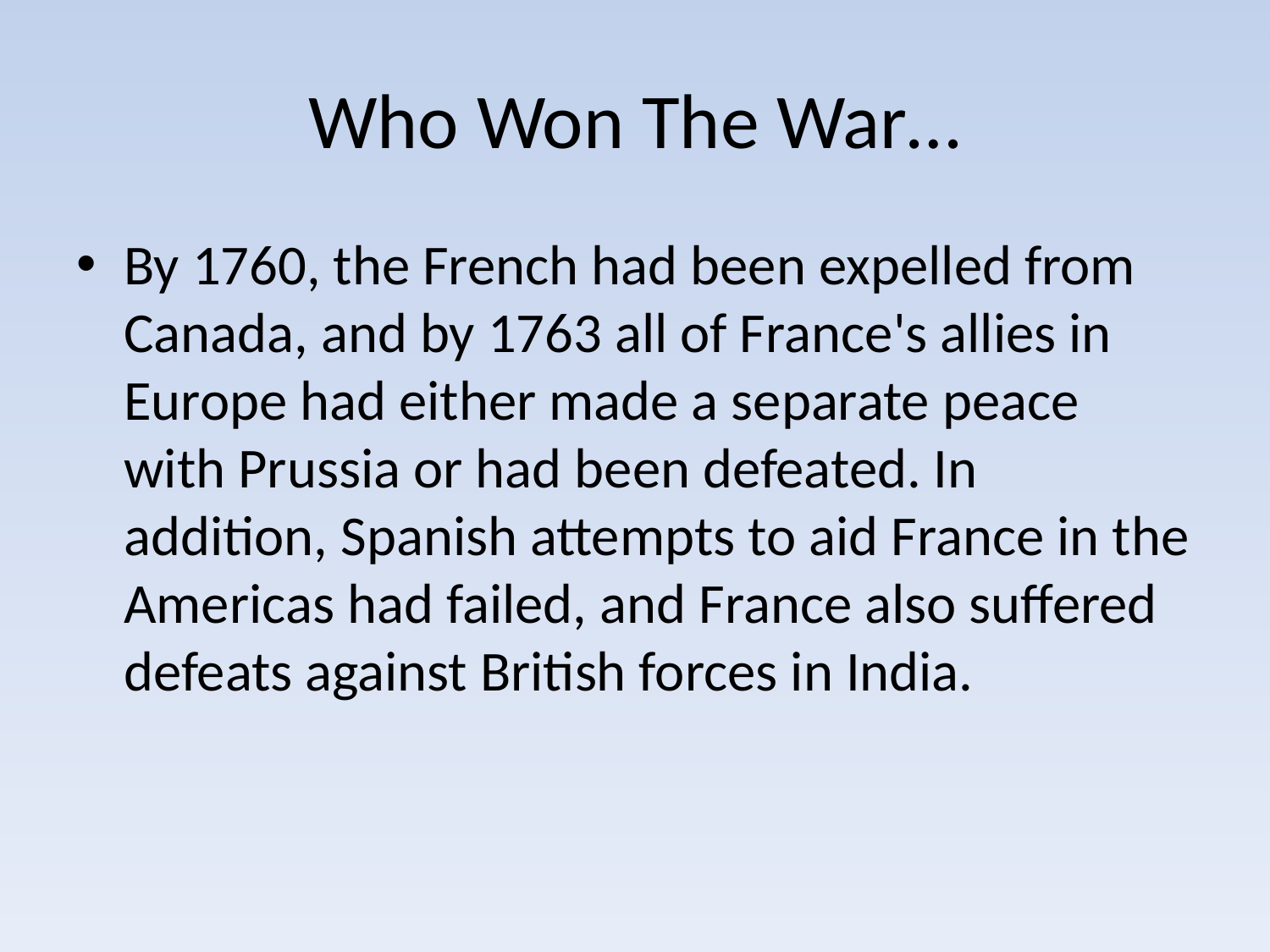

# Who Won The War…
By 1760, the French had been expelled from Canada, and by 1763 all of France's allies in Europe had either made a separate peace with Prussia or had been defeated. In addition, Spanish attempts to aid France in the Americas had failed, and France also suffered defeats against British forces in India.